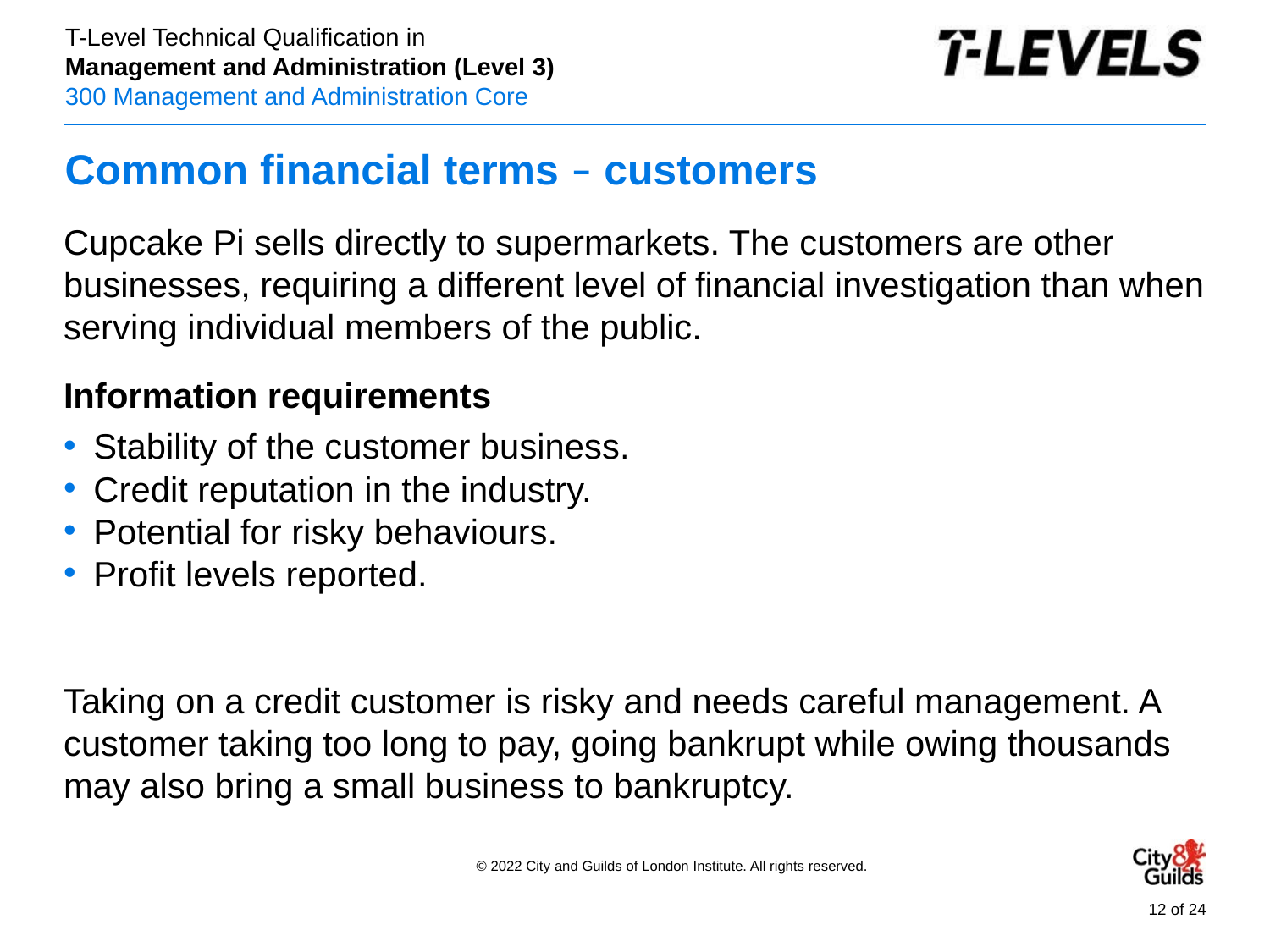

# Common financial terms – customers
Cupcake Pi sells directly to supermarkets. The customers are other businesses, requiring a different level of financial investigation than when serving individual members of the public.
Information requirements
Stability of the customer business.
Credit reputation in the industry.
Potential for risky behaviours.
Profit levels reported.

Taking on a credit customer is risky and needs careful management. A customer taking too long to pay, going bankrupt while owing thousands may also bring a small business to bankruptcy.